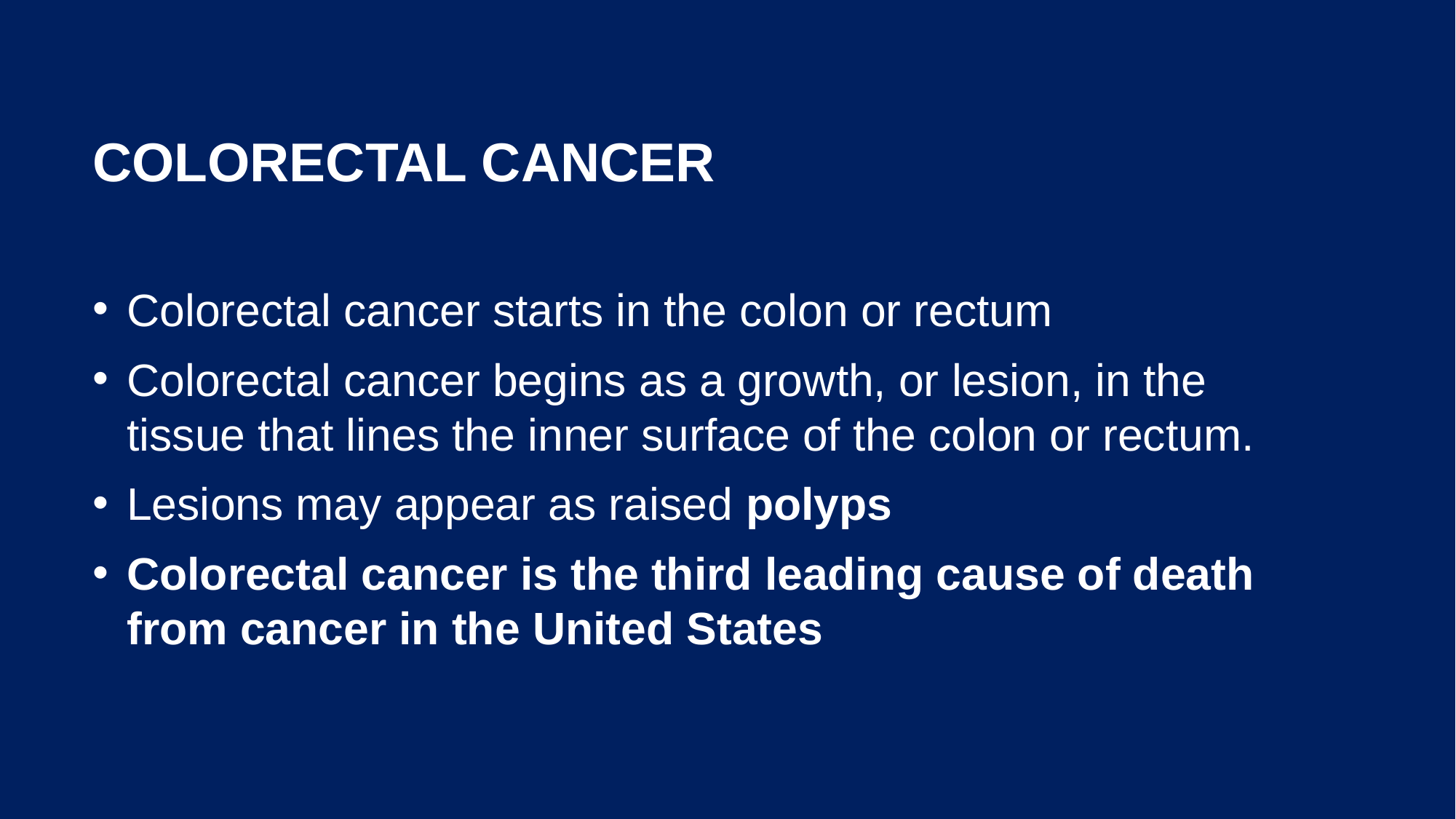

# Colorectal Cancer
Colorectal cancer starts in the colon or rectum
Colorectal cancer begins as a growth, or lesion, in the tissue that lines the inner surface of the colon or rectum.
Lesions may appear as raised polyps
Colorectal cancer is the third leading cause of death from cancer in the United States